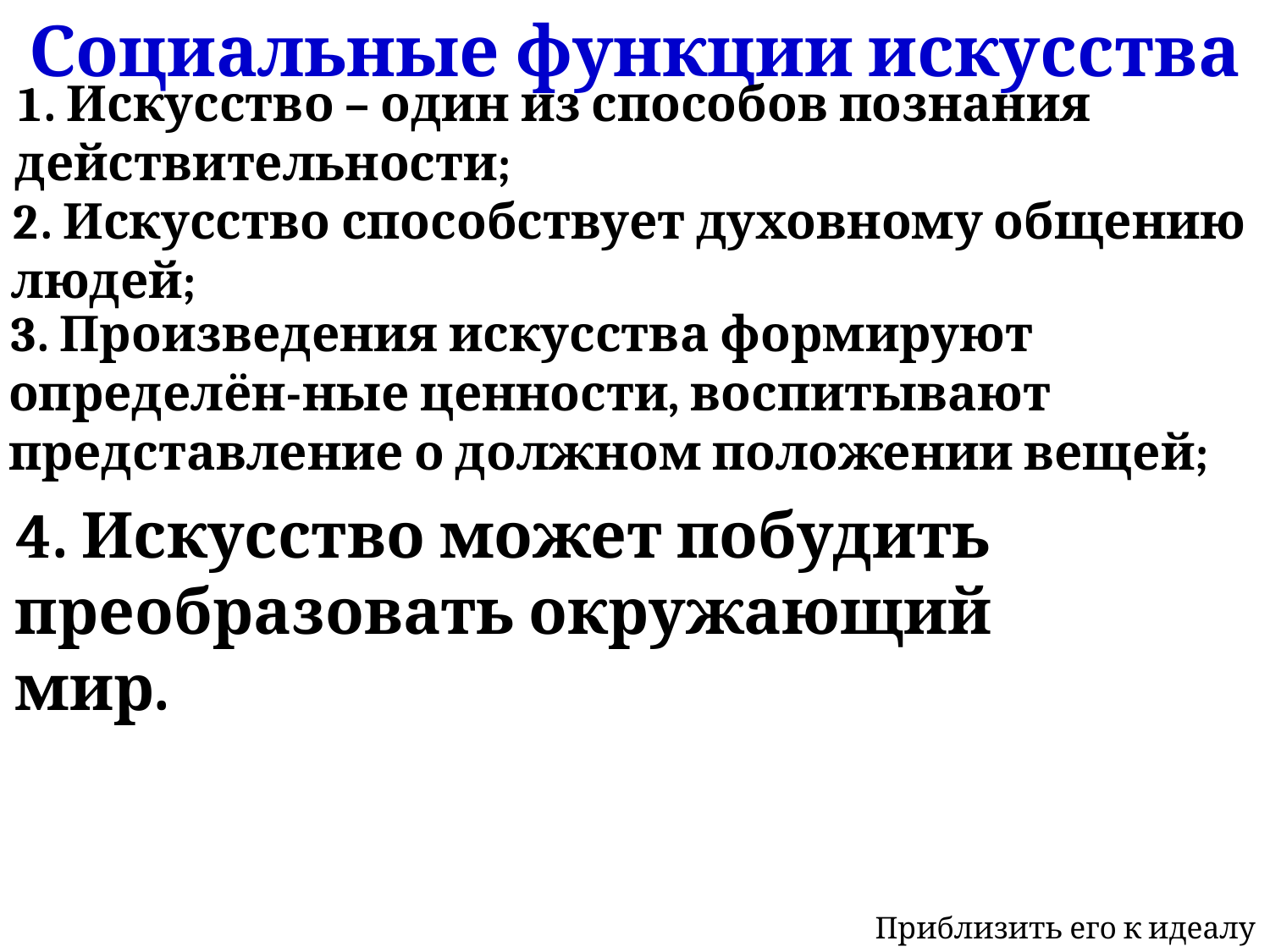

Социальные функции искусства
1. Искусство – один из способов познания действительности;
2. Искусство способствует духовному общению людей;
3. Произведения искусства формируют определён-ные ценности, воспитывают представление о должном положении вещей;
4. Искусство может побудить преобразовать окружающий мир.
Приблизить его к идеалу